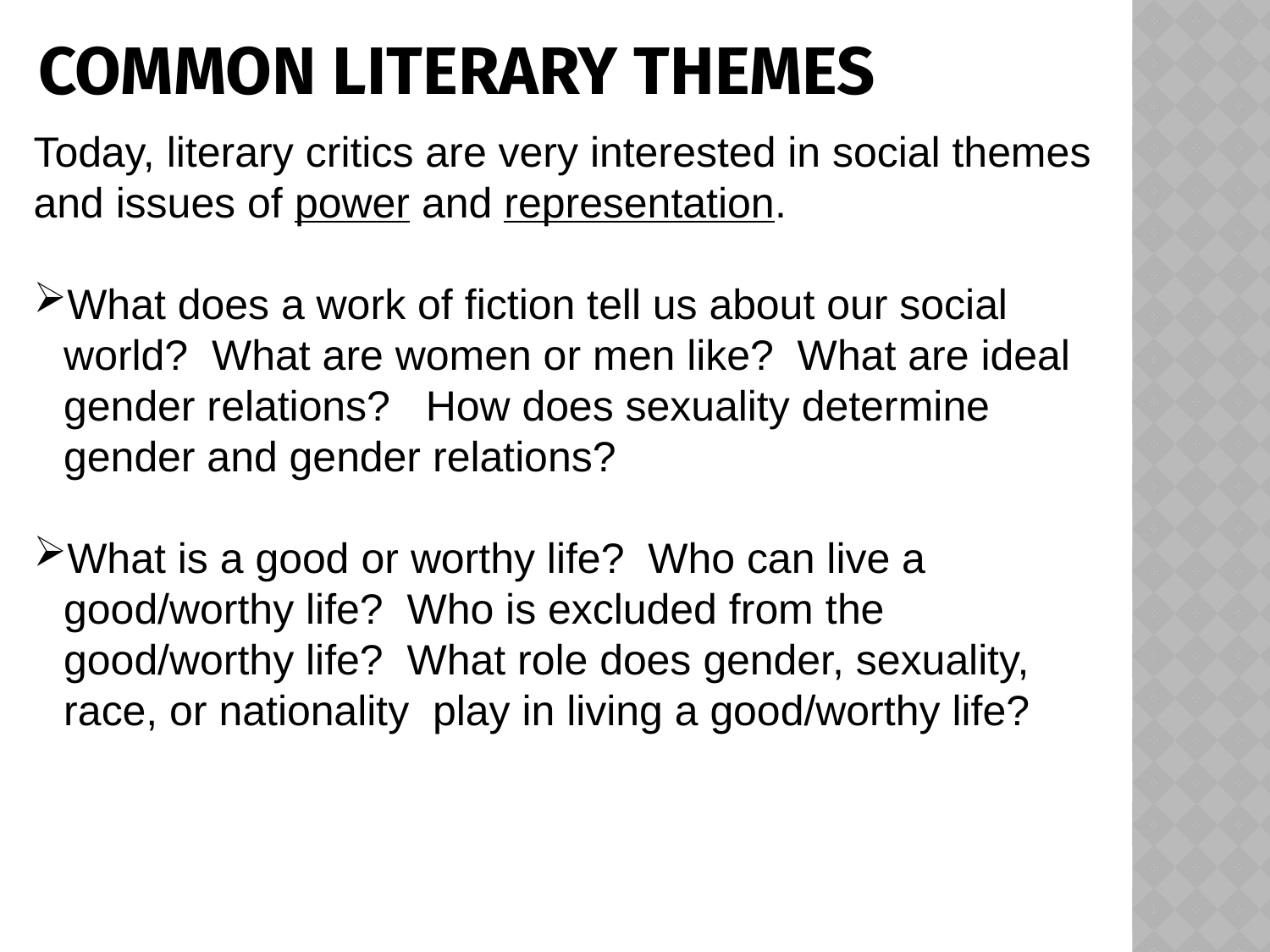

# Common Literary Themes
Today, literary critics are very interested in social themes and issues of power and representation.

What does a work of fiction tell us about our social world?  What are women or men like?  What are ideal gender relations?   How does sexuality determine gender and gender relations?

What is a good or worthy life?  Who can live a good/worthy life?  Who is excluded from the good/worthy life?  What role does gender, sexuality, race, or nationality  play in living a good/worthy life?